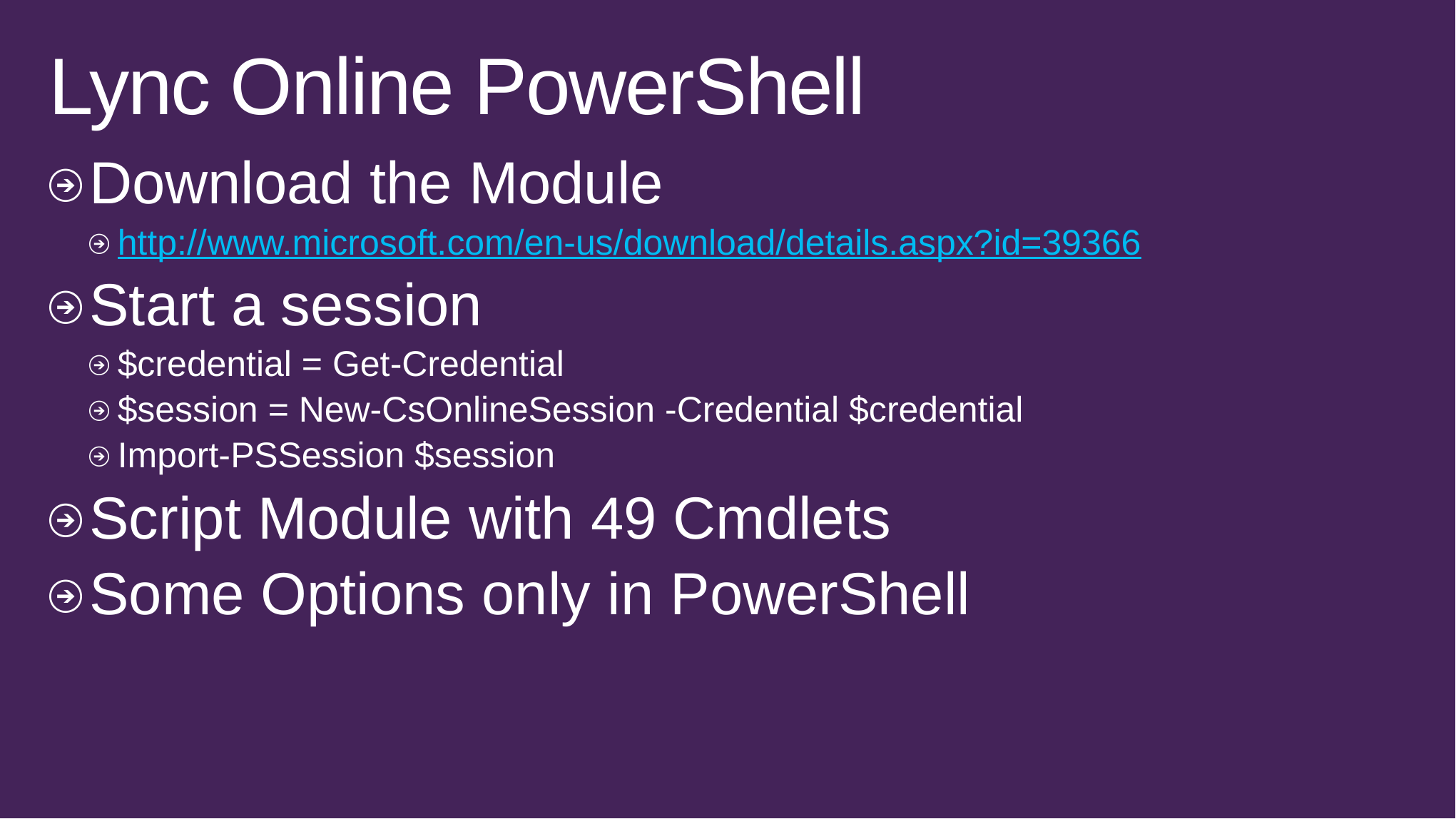

# Lync Online PowerShell
Download the Module
http://www.microsoft.com/en-us/download/details.aspx?id=39366
Start a session
$credential = Get-Credential
$session = New-CsOnlineSession -Credential $credential
Import-PSSession $session
Script Module with 49 Cmdlets
Some Options only in PowerShell